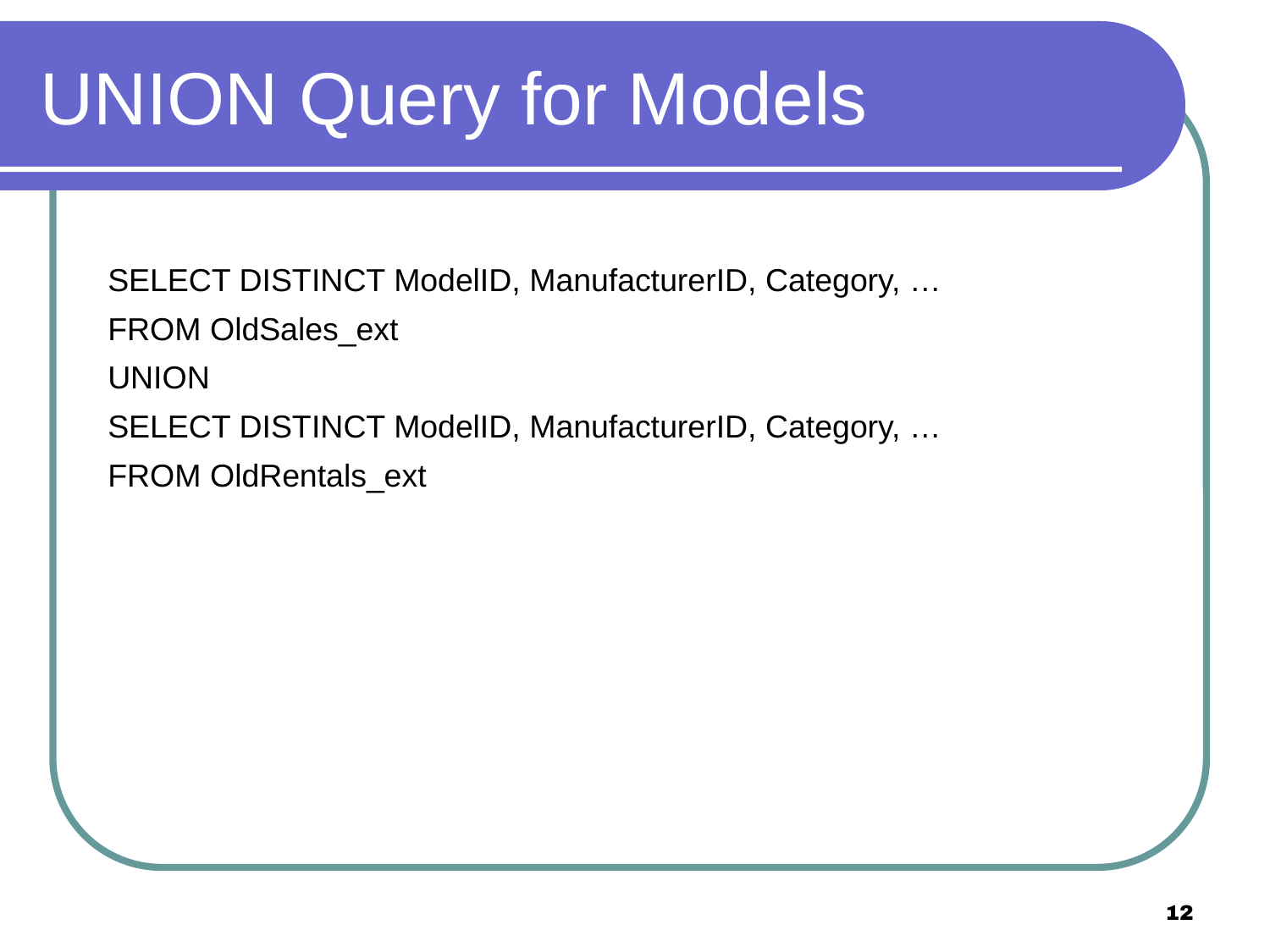

# UNION Query for Models
SELECT DISTINCT ModelID, ManufacturerID, Category, …
FROM OldSales_ext
UNION
SELECT DISTINCT ModelID, ManufacturerID, Category, …
FROM OldRentals_ext
12